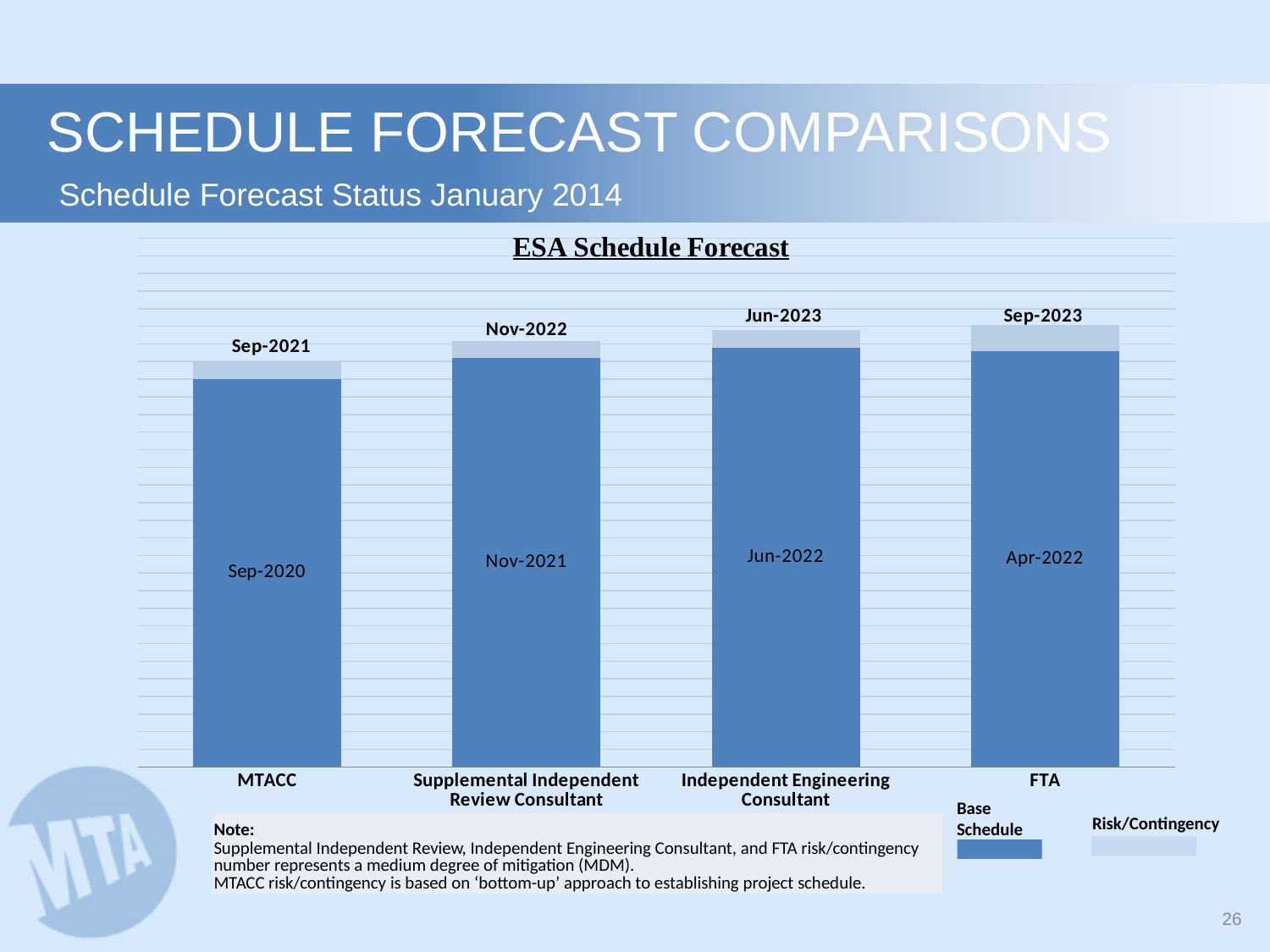

# Schedule Forecast Comparisons
Schedule Forecast Status January 2014

### Chart

| Category |  | Revenue Service Date  |  |  |
|---|---|---|---|---|
| MTACC | 366.0 | 44075.0 | None | None |
| Supplemental Independent Review Consultant | 366.0 | 44501.0 | None | None |
| Independent Engineering Consultant | 366.0 | 44713.0 | None | None |
| FTA | 549.0 | 44652.0 | None | None |
Base Schedule

Risk/Contingency

| Note: |
| --- |
| Supplemental Independent Review, Independent Engineering Consultant, and FTA risk/contingency number represents a medium degree of mitigation (MDM). MTACC risk/contingency is based on ‘bottom-up’ approach to establishing project schedule. |
26